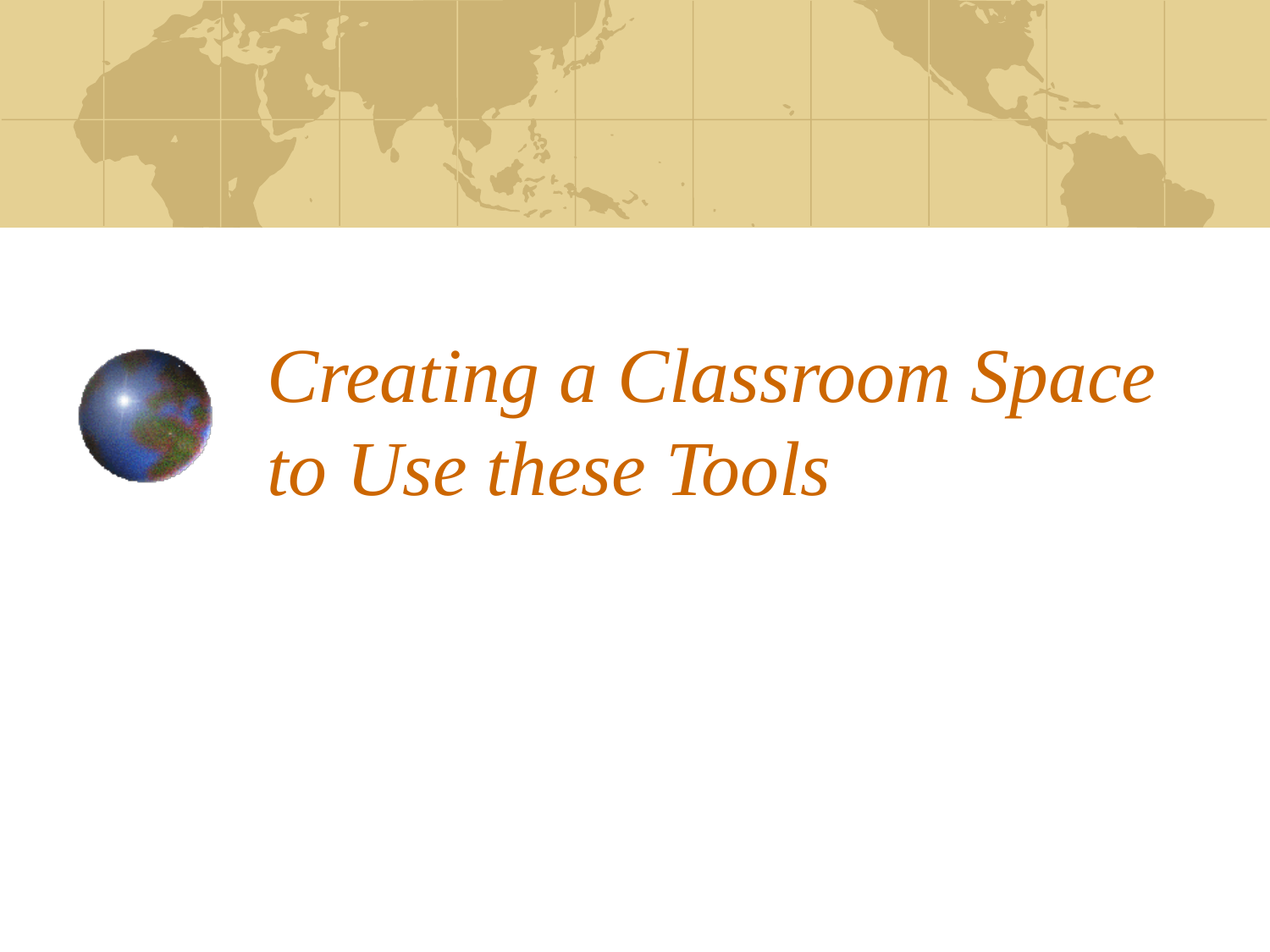

# Creating a Classroom Space to Use these Tools